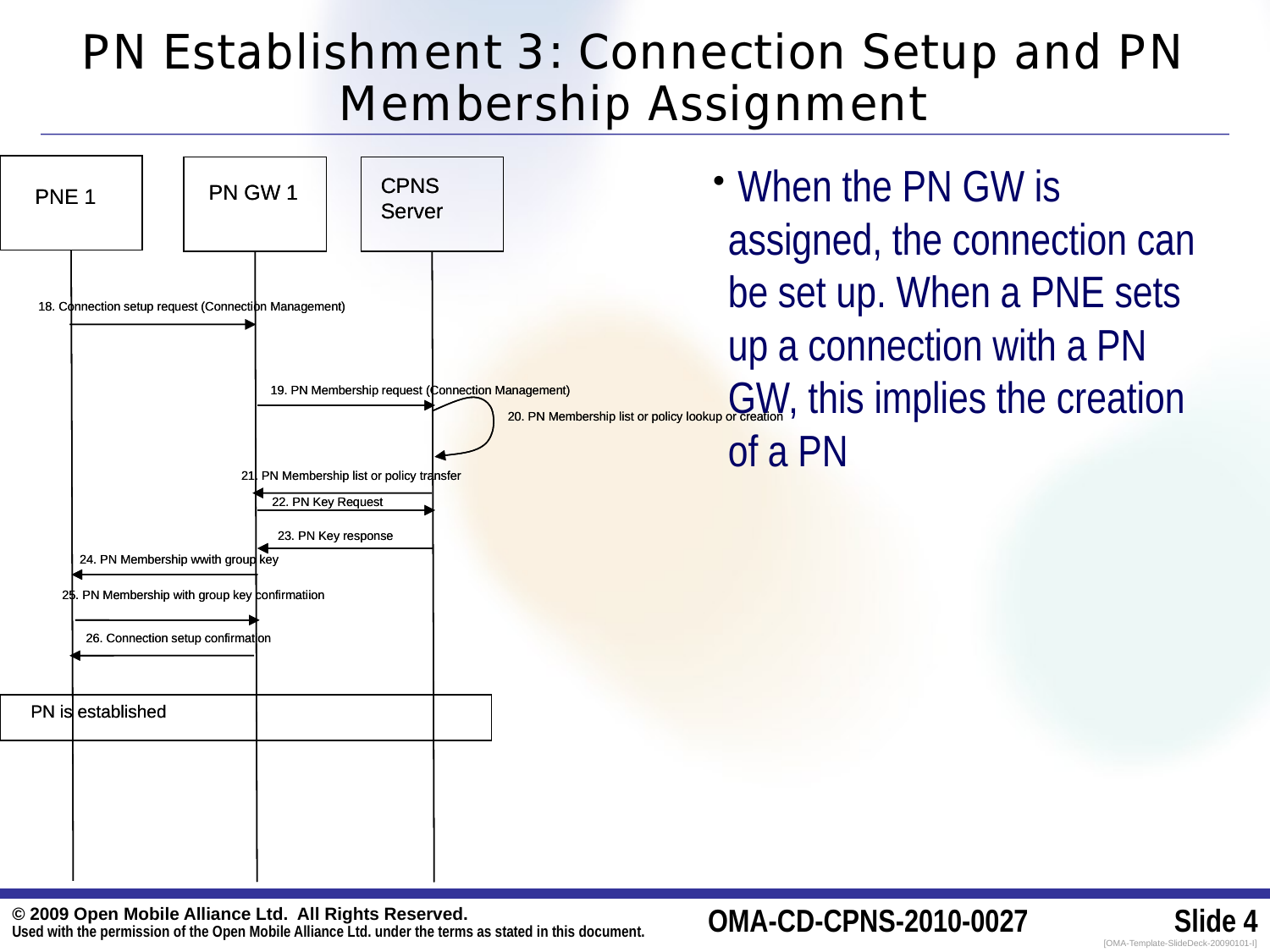

PN Establishment 3: Connection Setup and PN Membership Assignment
 When the PN GW is assigned, the connection can be set up. When a PNE sets up a connection with a PN GW, this implies the creation of a PN

CPNS Server
CPNS Server
PN GW 1
PN GW 1
PNE 1
PNE 1
18. Connection setup request (Connection Management)
18. Connection setup request (Connection Management)

19. PN Membership request (Connection Management)
19. PN Membership request (Connection Management)

20. PN Membership list or policy lookup or creation
20. PN Membership list or policy lookup or creation

21. PN Membership list or policy transfer
21. PN Membership list or policy transfer
22. PN Key Request
22. PN Key Request

23. PN Key response
23. PN Key response
24. PN Membership wwith group key
24. PN Membership wwith group key

25. PN Membership with group key confirmatiion
25. PN Membership with group key confirmatiion

26. Connection setup confirmation
26. Connection setup confirmation

PN is established
PN is established